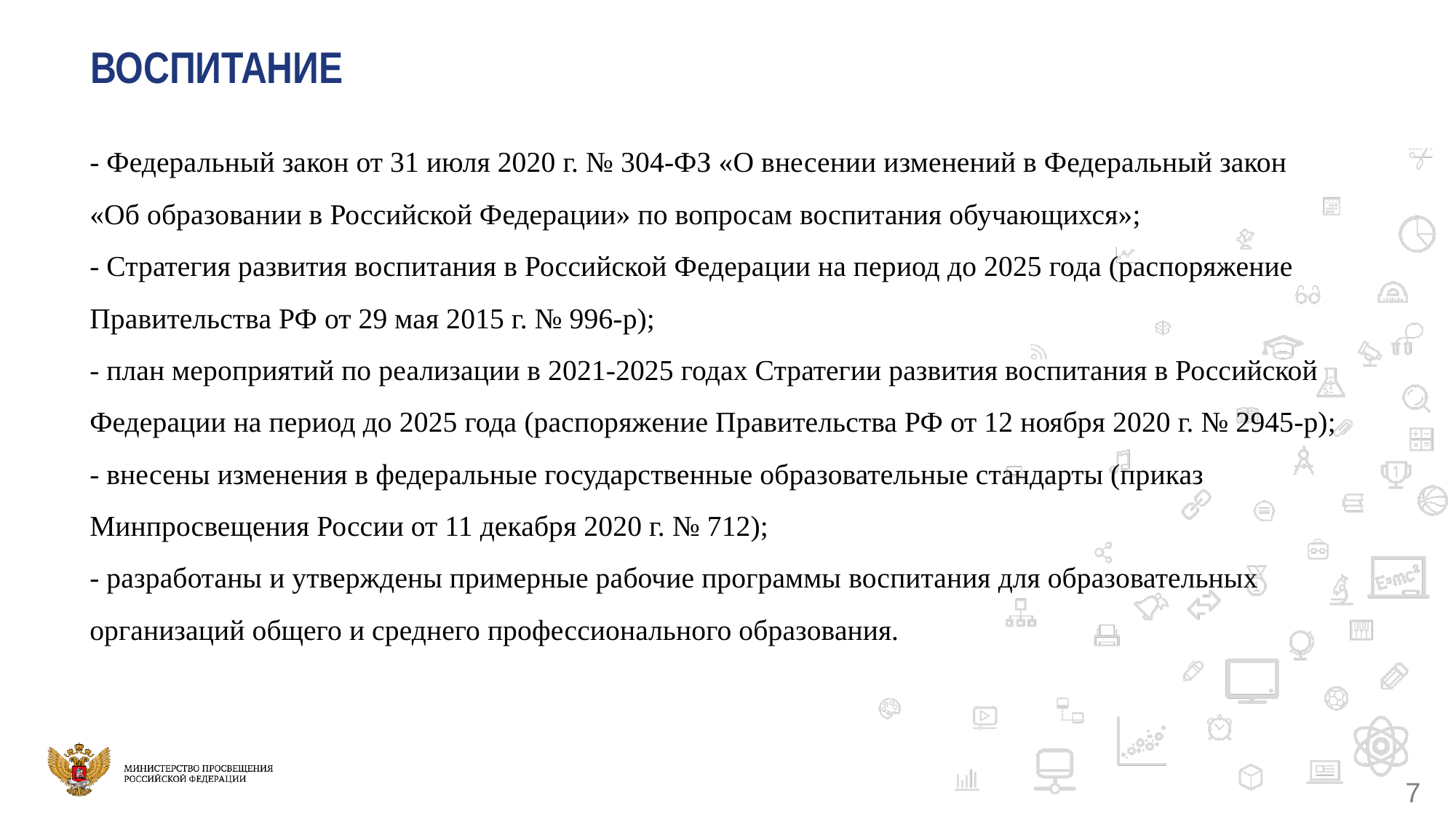

ВОСПИТАНИЕ
- Федеральный закон от 31 июля 2020 г. № 304-ФЗ «О внесении изменений в Федеральный закон «Об образовании в Российской Федерации» по вопросам воспитания обучающихся»;
- Стратегия развития воспитания в Российской Федерации на период до 2025 года (распоряжение Правительства РФ от 29 мая 2015 г. № 996-р);
- план мероприятий по реализации в 2021-2025 годах Стратегии развития воспитания в Российской Федерации на период до 2025 года (распоряжение Правительства РФ от 12 ноября 2020 г. № 2945-р);
- внесены изменения в федеральные государственные образовательные стандарты (приказ Минпросвещения России от 11 декабря 2020 г. № 712);
- разработаны и утверждены примерные рабочие программы воспитания для образовательных организаций общего и среднего профессионального образования.